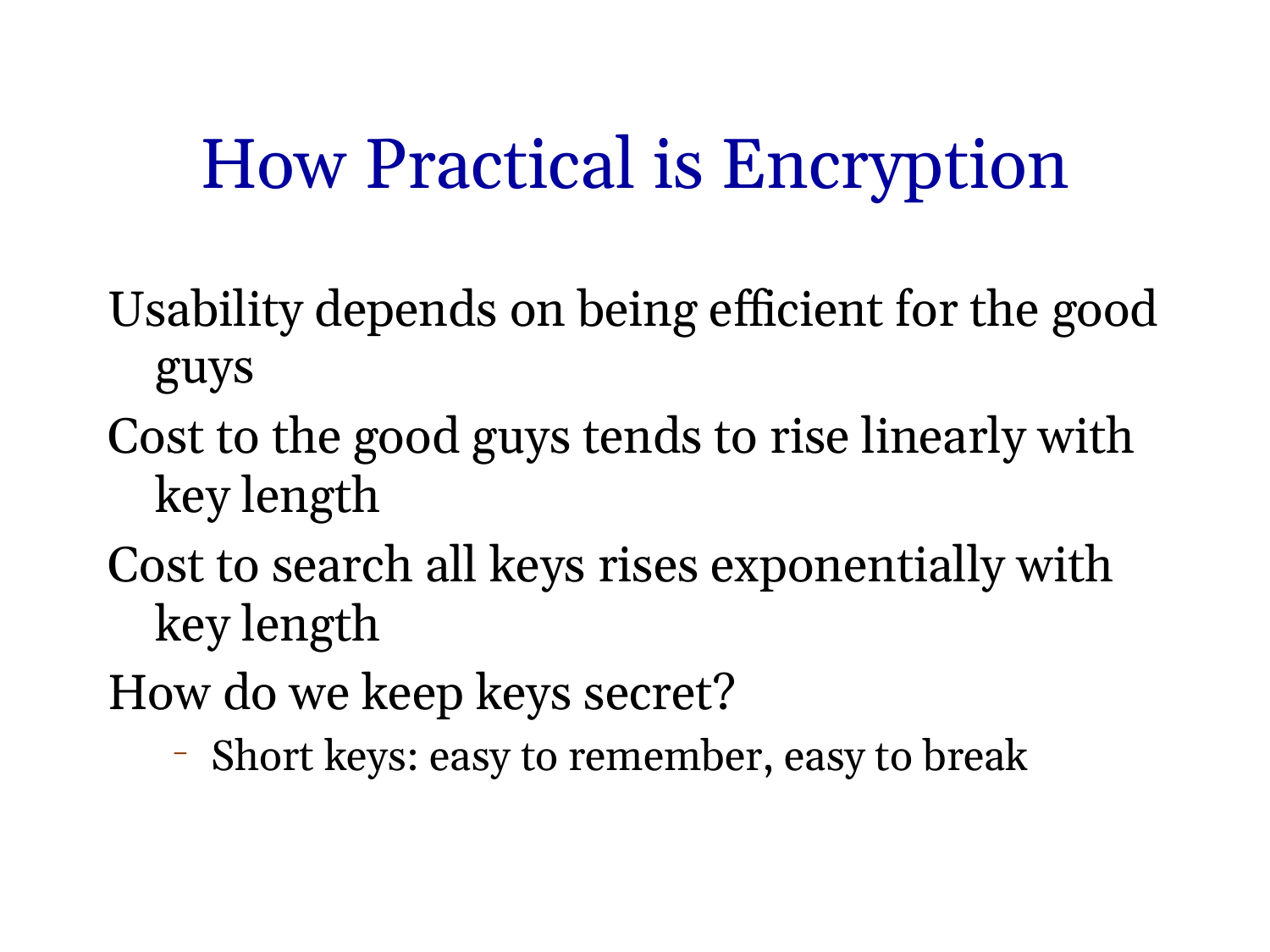

# How Practical is Encryption
Usability depends on being efficient for the good guys
Cost to the good guys tends to rise linearly with key length
Cost to search all keys rises exponentially with key length
How do we keep keys secret?
Short keys: easy to remember, easy to break